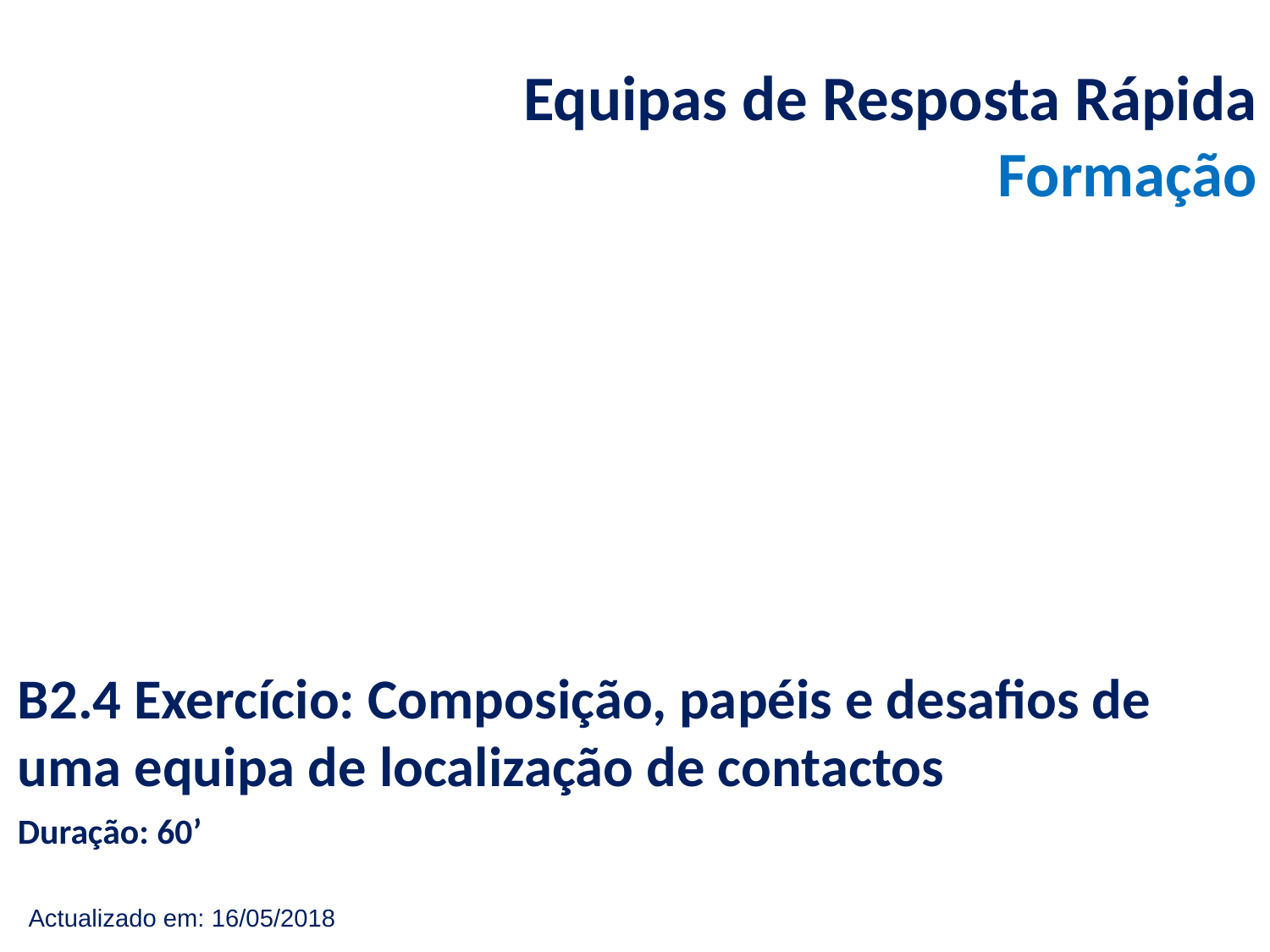

Equipas de Resposta Rápida Formação
B2.4 Exercício: Composição, papéis e desafios de uma equipa de localização de contactos
Duração: 60’
Actualizado em: 16/05/2018